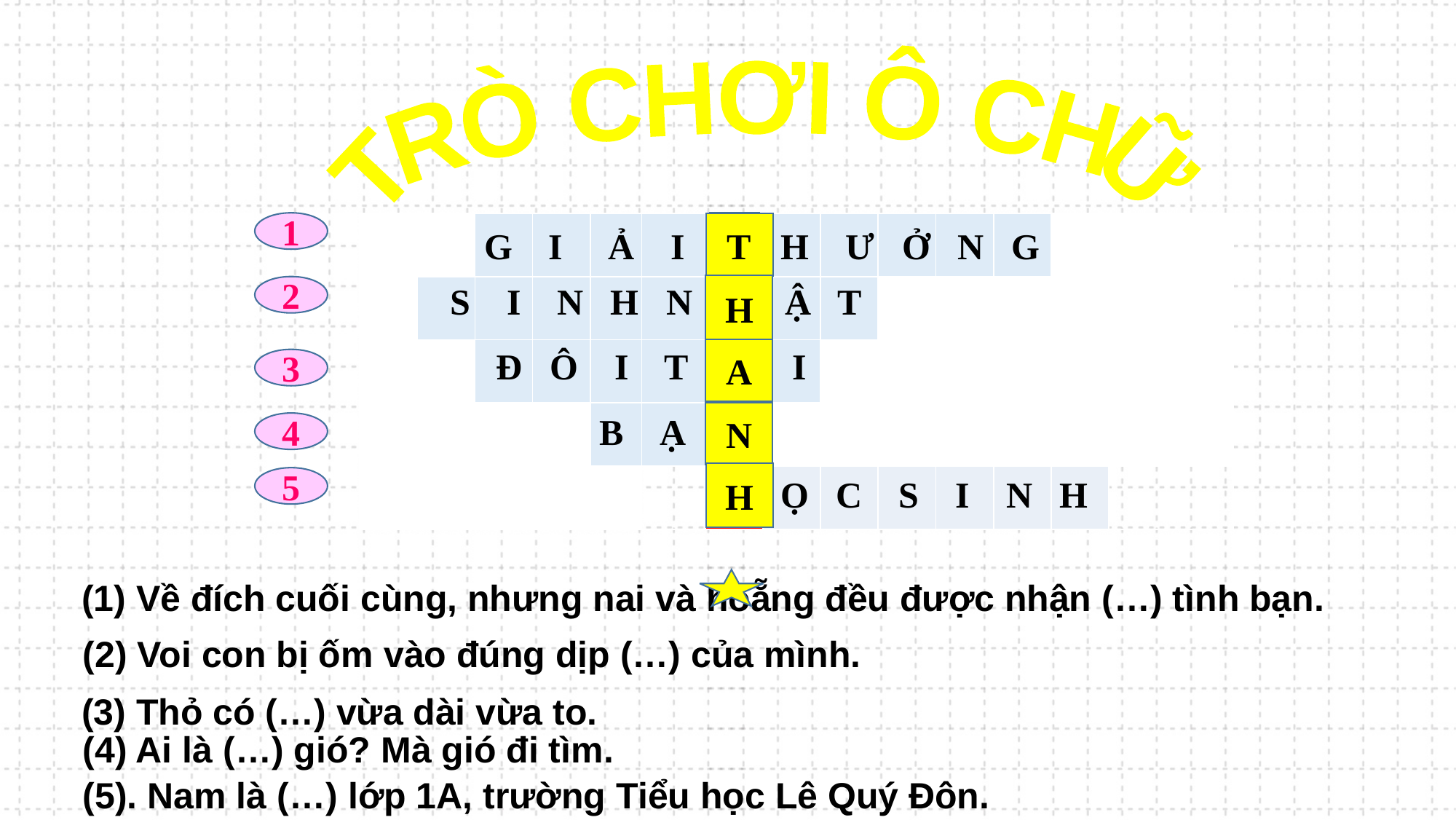

TRÒ CHƠI Ô CHỮ
1

T
H
A
N
H
|  |  |  |  |  |  |  |  |  |  |  |  |  |  |  |
| --- | --- | --- | --- | --- | --- | --- | --- | --- | --- | --- | --- | --- | --- | --- |
|  |  |  |  |  |  |  |  |  |  |  |  |  |  |  |
|  |  |  |  |  |  |  |  |  |  |  |  |  |  |  |
|  |  |  |  |  |  |  |  |  |  |  |  |  |  |  |
|  |  |  |  |  |  |  |  |  |  |  |  |  |  |  |
G    I     Ả    I    T    H    Ư   Ở   N   G
S    I    N   H   N   H    Ậ   T
2
 Đ   Ô    I    T    A     I
3
B    Ạ    N
4
H   Ọ   C    S    I    N   H
5
(1) Về đích cuối cùng, nhưng nai và hoẵng đều được nhận (…) tình bạn.

(2) Voi con bị ốm vào đúng dịp (…) của mình.
(3) Thỏ có (…) vừa dài vừa to.
(4) Ai là (…) gió? Mà gió đi tìm.
(5). Nam là (…) lớp 1A, trường Tiểu học Lê Quý Đôn.